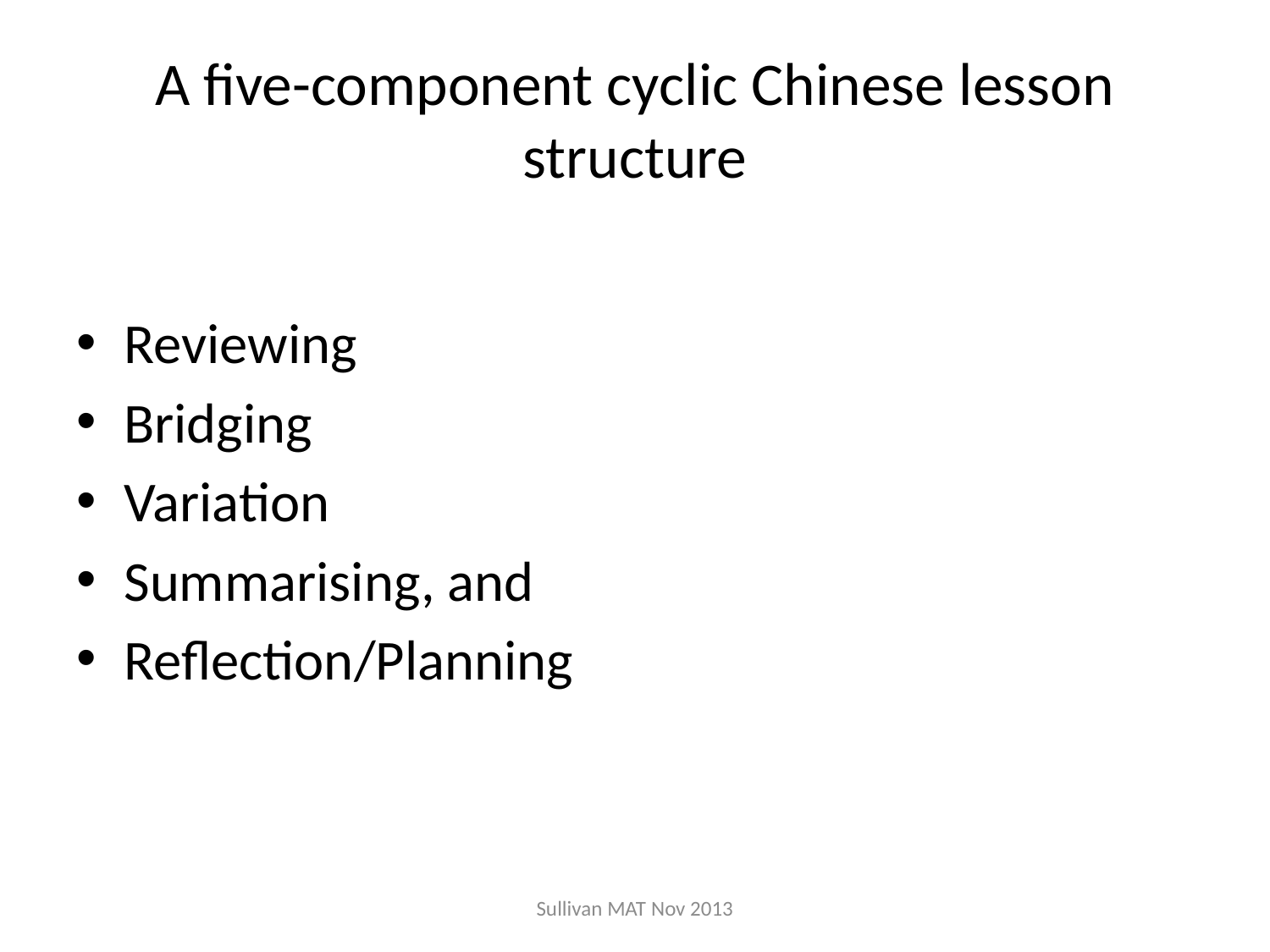

# A five-component cyclic Chinese lesson structure

Reviewing
Bridging
Variation
Summarising, and
Reflection/Planning
Sullivan MAT Nov 2013